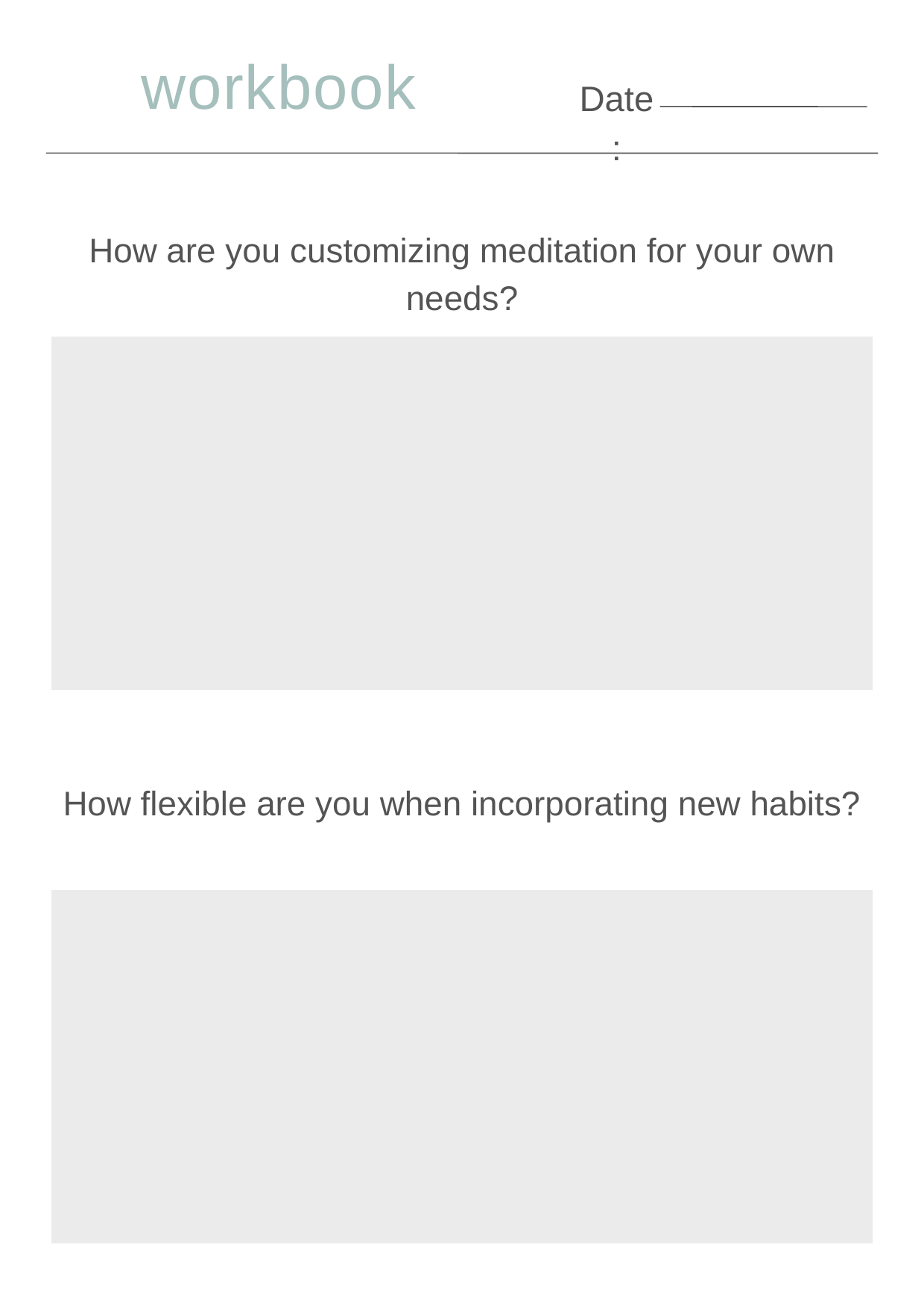

workbook
Date:

How are you customizing meditation for your own needs?

How flexible are you when incorporating new habits?